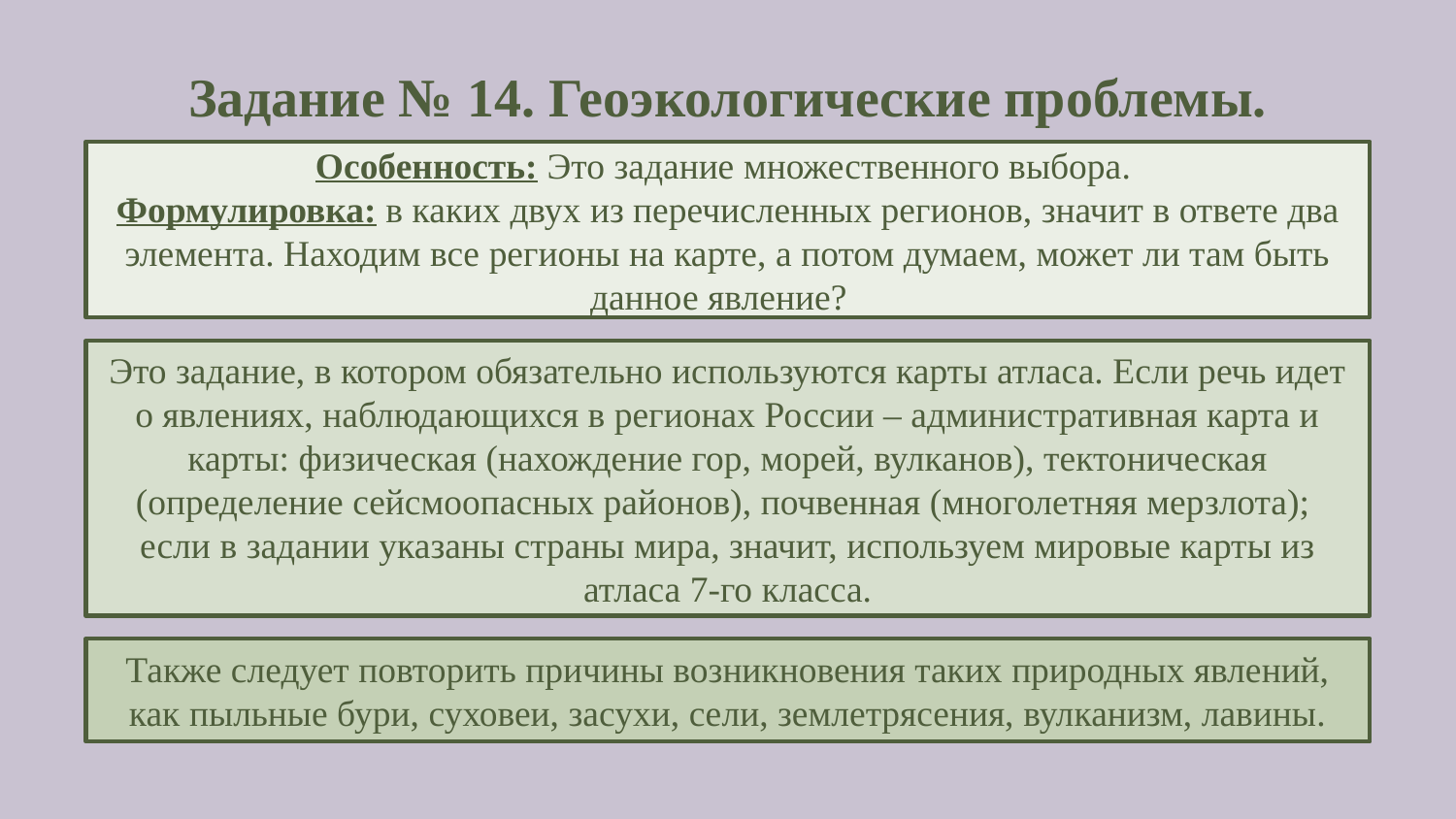

# Задание № 14. Геоэкологические проблемы.
Особенность: Это задание множественного выбора.
Формулировка: в каких двух из перечисленных регионов, значит в ответе два элемента. Находим все регионы на карте, а потом думаем, может ли там быть данное явление?
Это задание, в котором обязательно используются карты атласа. Если речь идет о явлениях, наблюдающихся в регионах России – административная карта и карты: физическая (нахождение гор, морей, вулканов), тектоническая (определение сейсмоопасных районов), почвенная (многолетняя мерзлота);
если в задании указаны страны мира, значит, используем мировые карты из атласа 7-го класса.
Также следует повторить причины возникновения таких природных явлений, как пыльные бури, суховеи, засухи, сели, землетрясения, вулканизм, лавины.